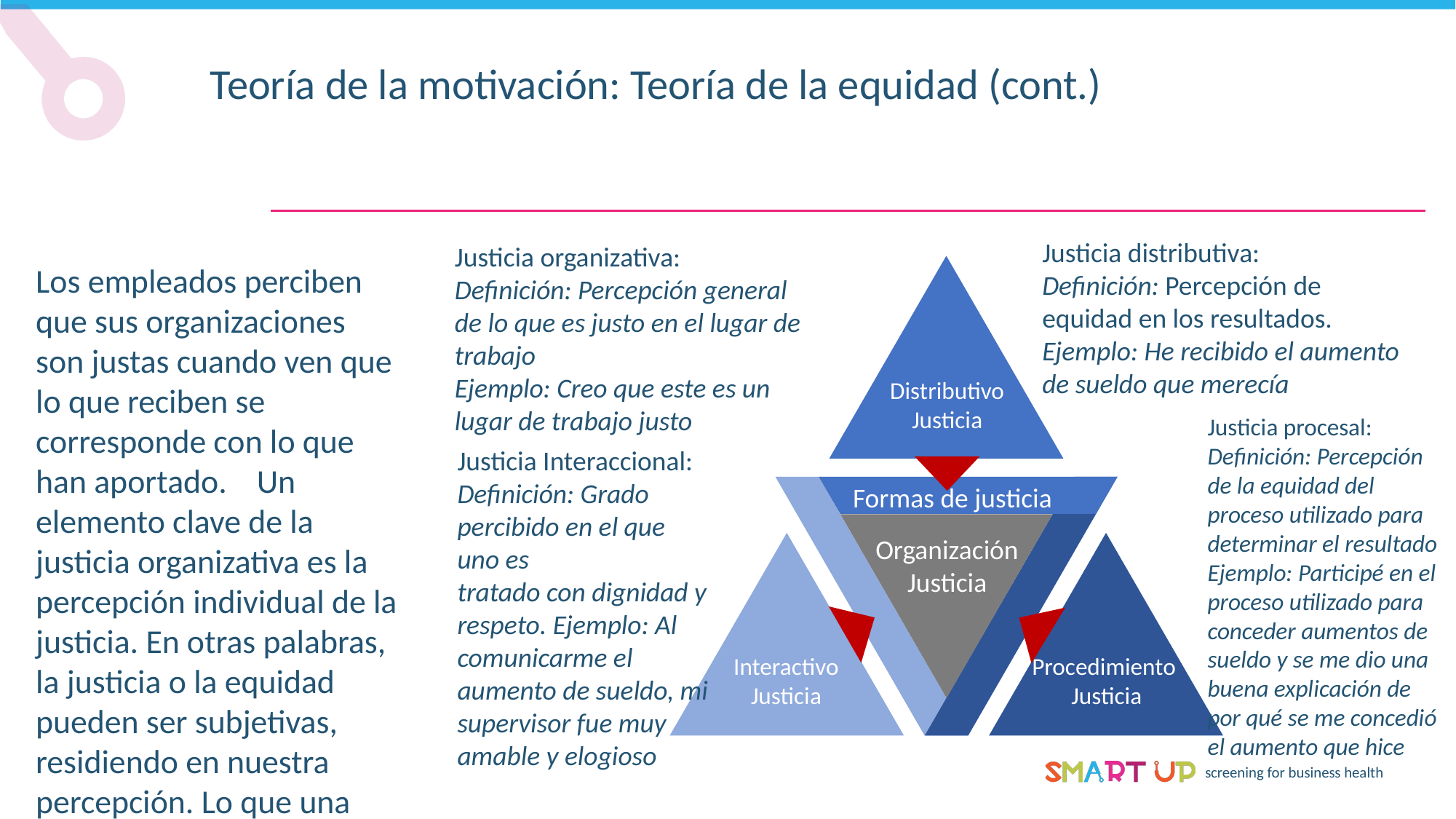

Teoría de la motivación: Teoría de la equidad (cont.)
Justicia distributiva:
Definición: Percepción de equidad en los resultados. Ejemplo: He recibido el aumento de sueldo que merecía
Justicia organizativa:
Definición: Percepción general de lo que es justo en el lugar de trabajo
Ejemplo: Creo que este es un lugar de trabajo justo
Los empleados perciben que sus organizaciones son justas cuando ven que lo que reciben se corresponde con lo que han aportado.    Un elemento clave de la justicia organizativa es la percepción individual de la justicia. En otras palabras, la justicia o la equidad pueden ser subjetivas, residiendo en nuestra percepción. Lo que una persona ve como injusto, otra puede verlo como perfectamente apropiado.

Distributivo
Justicia

Organización
Justicia

Interactivo
Justicia
Procedimiento
Justicia
Justicia procesal:
Definición: Percepción de la equidad del proceso utilizado para determinar el resultado
Ejemplo: Participé en el proceso utilizado para conceder aumentos de sueldo y se me dio una buena explicación de por qué se me concedió el aumento que hice
Justicia Interaccional:
Definición: Grado percibido en el que uno es
tratado con dignidad y respeto. Ejemplo: Al comunicarme el aumento de sueldo, mi supervisor fue muy amable y elogioso

Formas de justicia